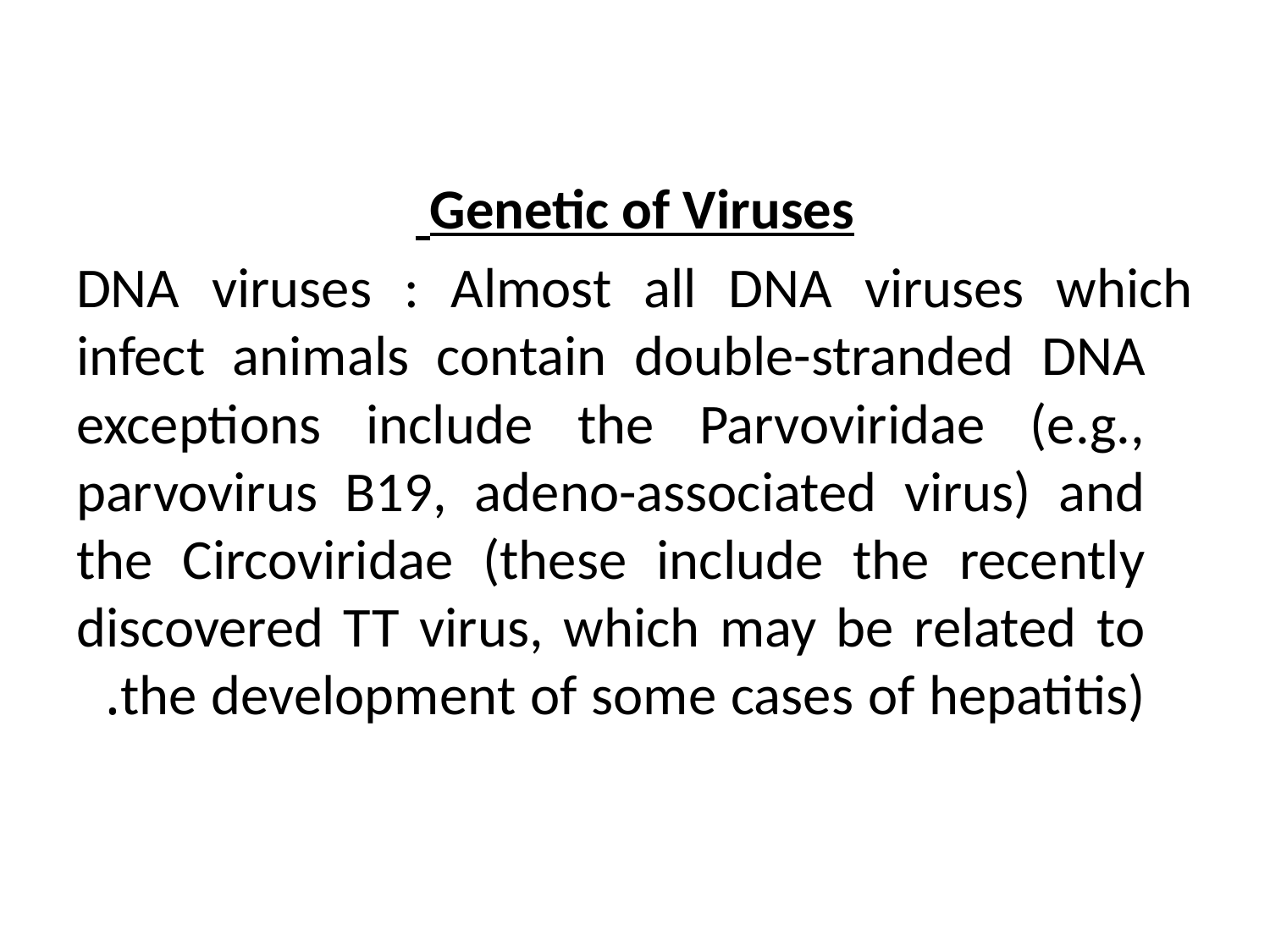

Genetic of Viruses
DNA viruses : Almost all DNA viruses which infect animals contain double-stranded DNA exceptions include the Parvoviridae (e.g., parvovirus B19, adeno-associated virus) and the Circoviridae (these include the recently discovered TT virus, which may be related to the development of some cases of hepatitis).